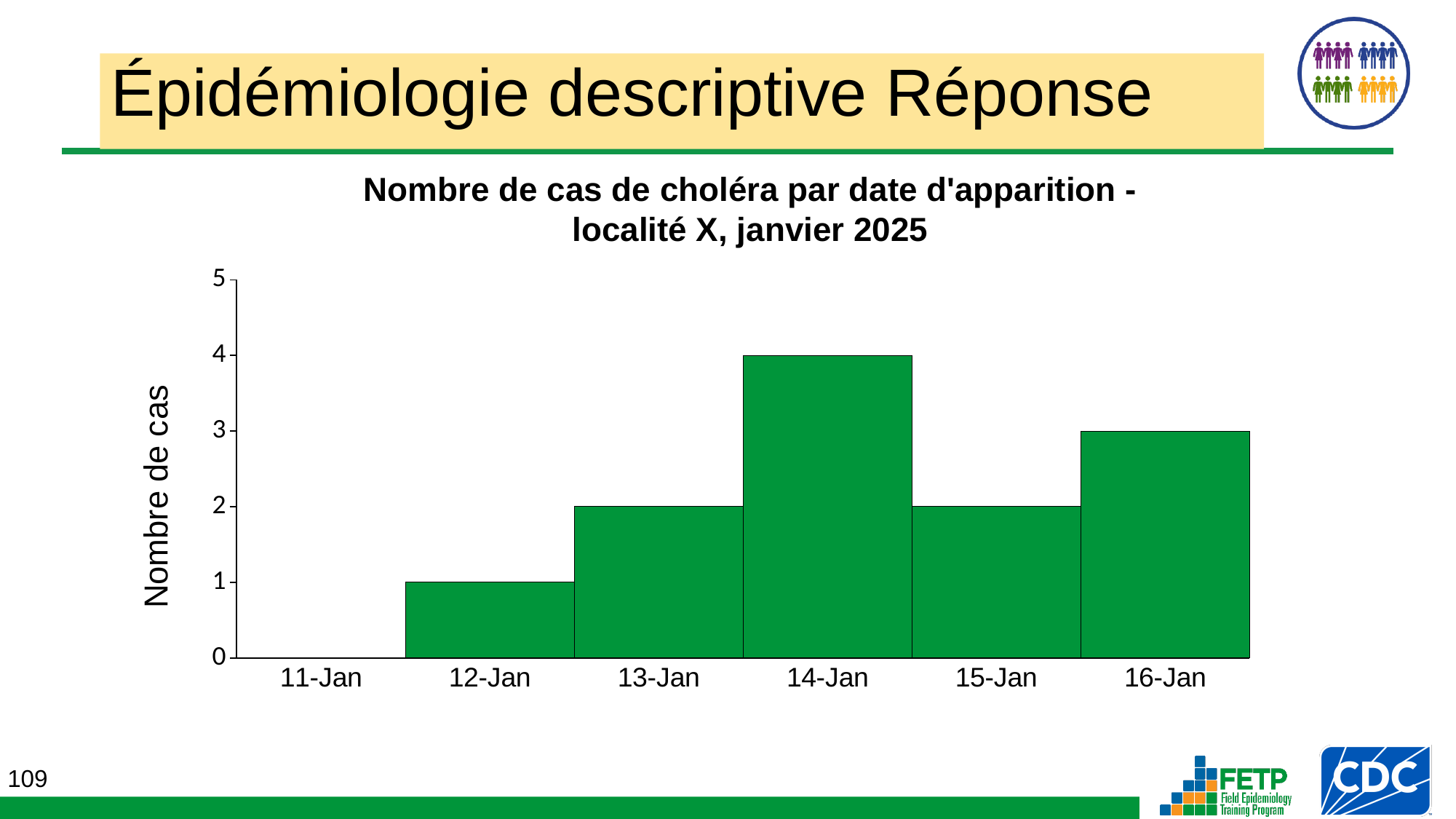

Épidémiologie descriptive Réponse
Nombre de cas de choléra par date d'apparition - localité X, janvier 2025

### Chart

| Category |  |
|---|---|
| 42015 | 0.0 |
| 42016 | 1.0 |
| 42017 | 2.0 |
| 42018 | 4.0 |
| 42019 | 2.0 |
| 42020 | 3.0 |